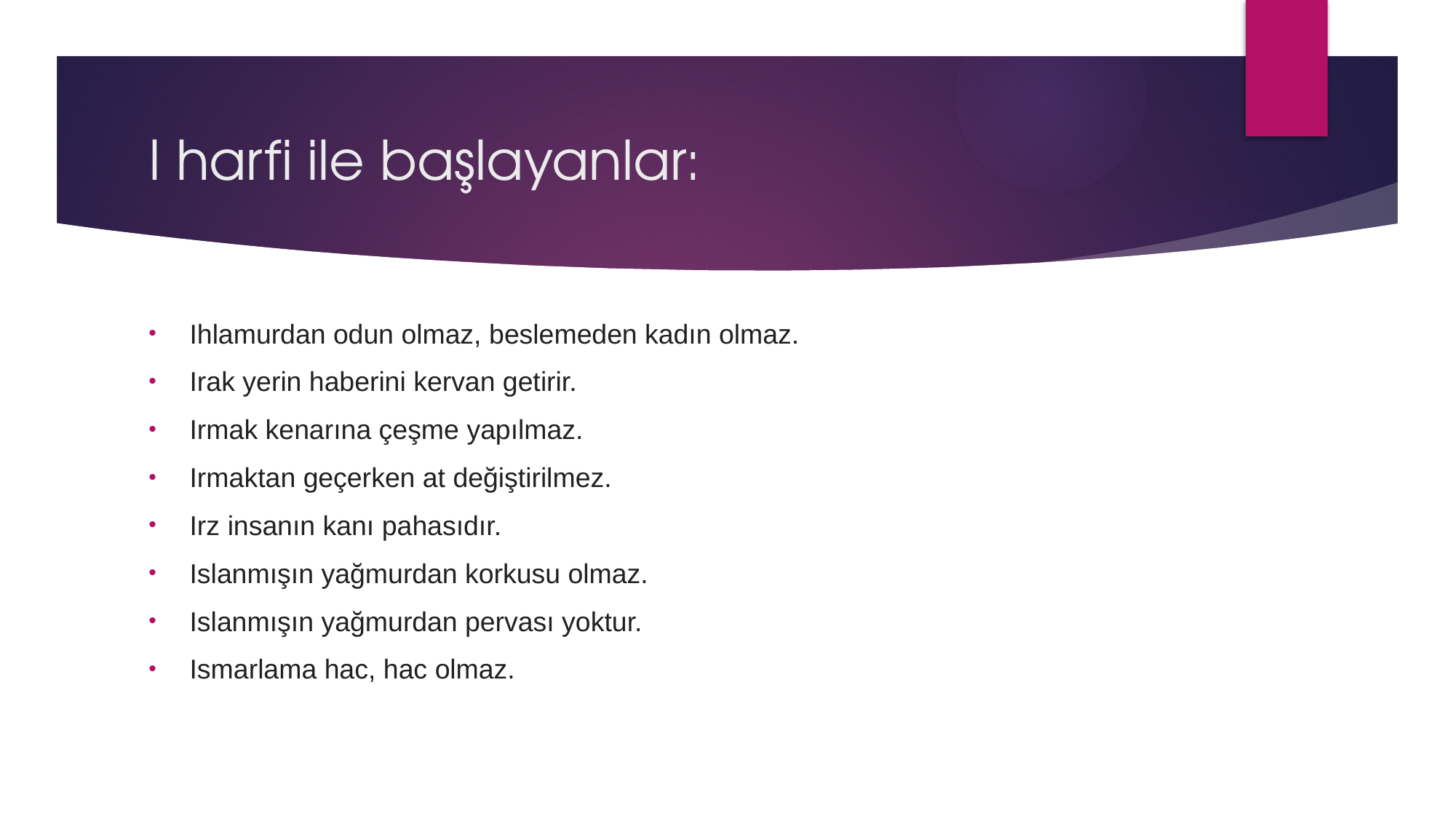

# I harfi ile başlayanlar:
Ihlamurdan odun olmaz, beslemeden kadın olmaz.
Irak yerin haberini kervan getirir.
Irmak kenarına çeşme yapılmaz.
Irmaktan geçerken at değiştirilmez.
Irz insanın kanı pahasıdır.
Islanmışın yağmurdan korkusu olmaz.
Islanmışın yağmurdan pervası yoktur.
Ismarlama hac, hac olmaz.